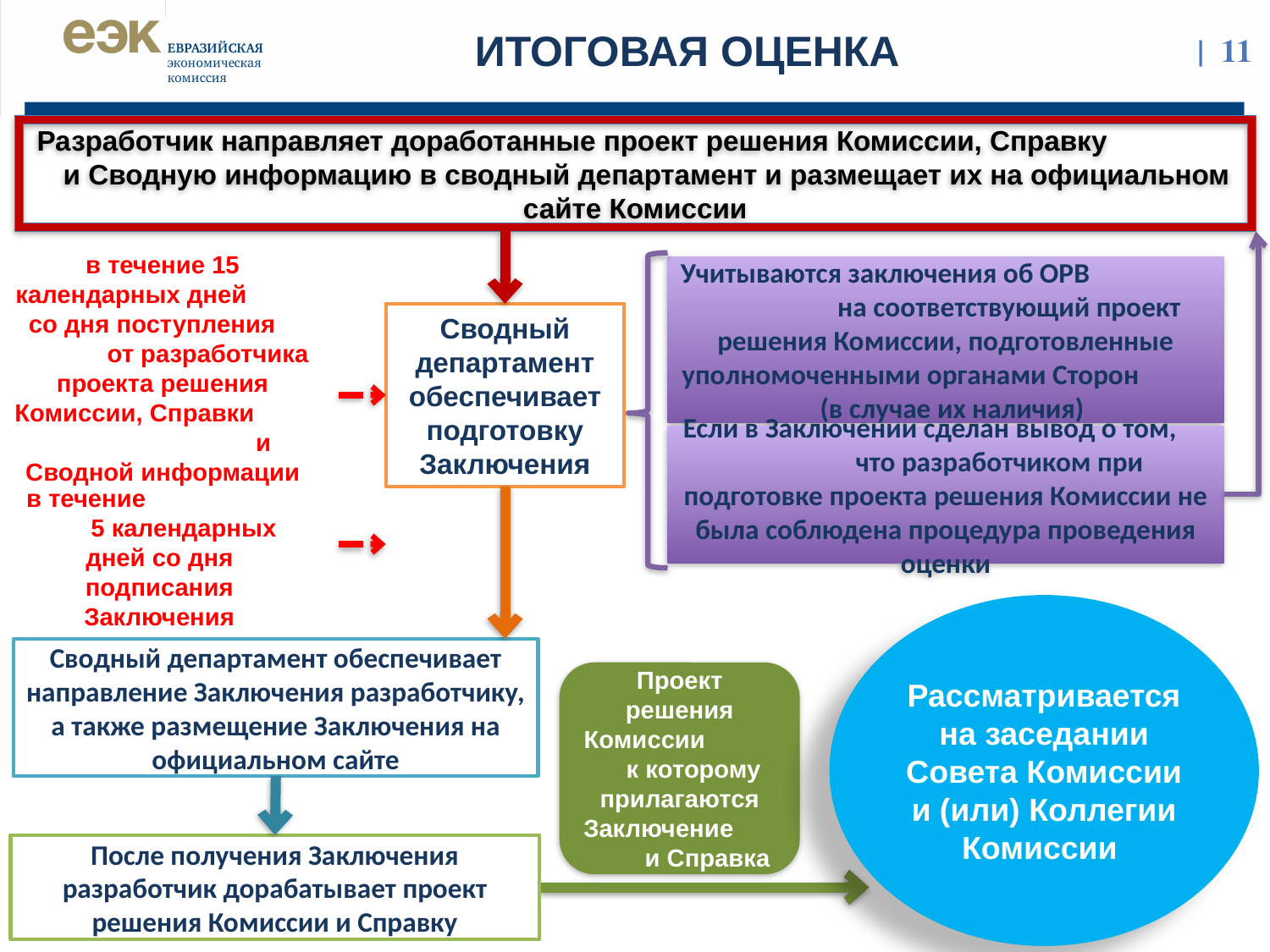

Итоговая оценка
|  11
Разработчик направляет доработанные проект решения Комиссии, Справку                    и Сводную информацию в сводный департамент и размещает их на официальном сайте Комиссии
в течение 15 календарных дней            со дня поступления                   от разработчика проекта решения Комиссии, Справки                                      и Сводной информации

Учитываются заключения об ОРВ                                        на соответствующий проект решения Комиссии, подготовленные уполномоченными органами Сторон              (в случае их наличия)
Сводный департамент обеспечивает подготовку Заключения
Если в Заключении сделан вывод о том,                       что разработчиком при подготовке проекта решения Комиссии не была соблюдена процедура проведения оценки
в течение                             5 календарных дней со дня подписания Заключения
Рассматривается на заседании Совета Комиссии и (или) Коллегии Комиссии
Сводный департамент обеспечивает направление Заключения разработчику, а также размещение Заключения на официальном сайте
Проект решения Комиссии               к которому прилагаются Заключение               и Справка
После получения Заключения разработчик дорабатывает проект решения Комиссии и Справку